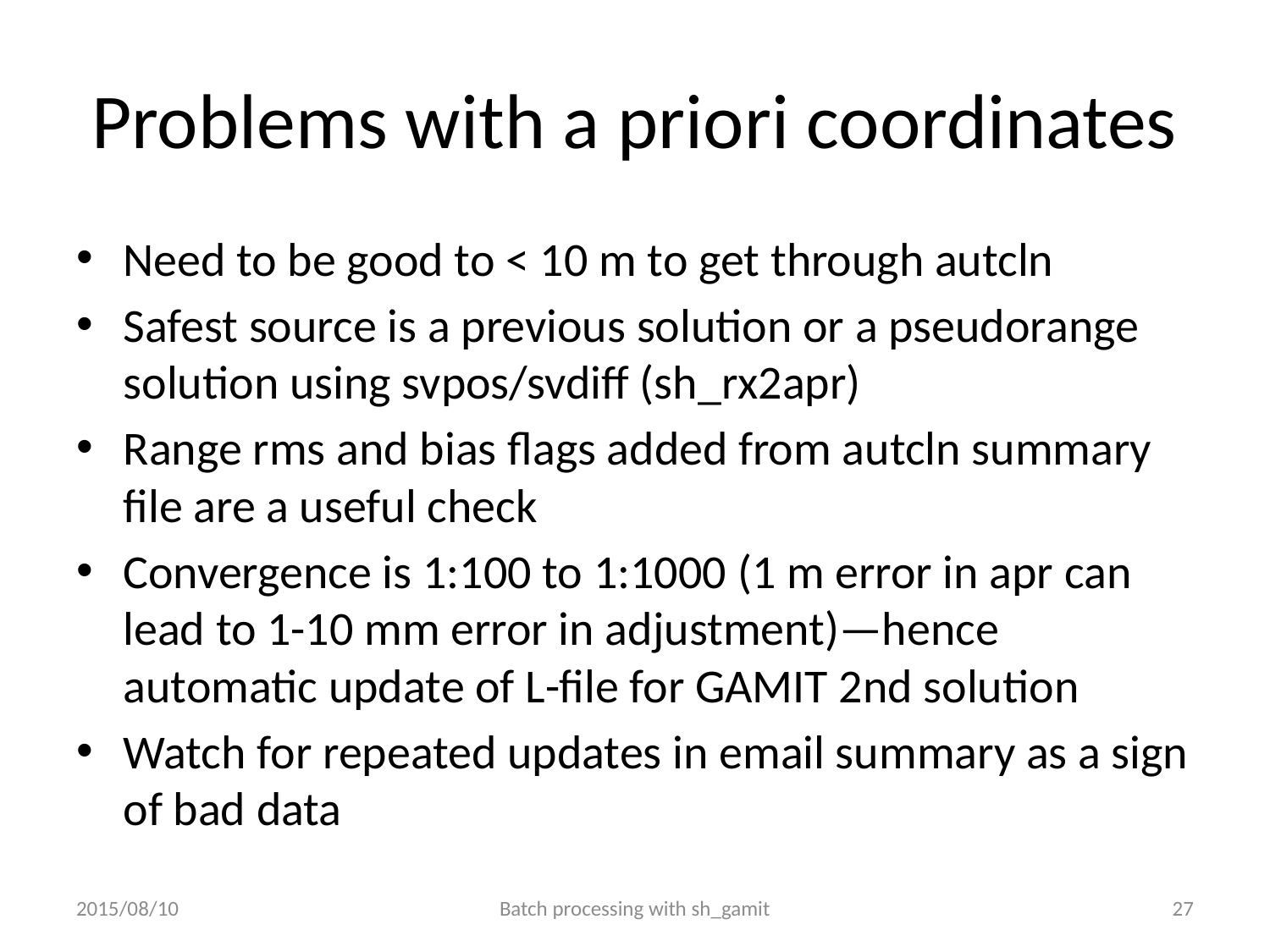

# Problems with a priori coordinates
Need to be good to < 10 m to get through autcln
Safest source is a previous solution or a pseudorange solution using svpos/svdiff (sh_rx2apr)
Range rms and bias flags added from autcln summary file are a useful check
Convergence is 1:100 to 1:1000 (1 m error in apr can lead to 1-10 mm error in adjustment)—hence automatic update of L-file for GAMIT 2nd solution
Watch for repeated updates in email summary as a sign of bad data
2015/08/10
Batch processing with sh_gamit
27